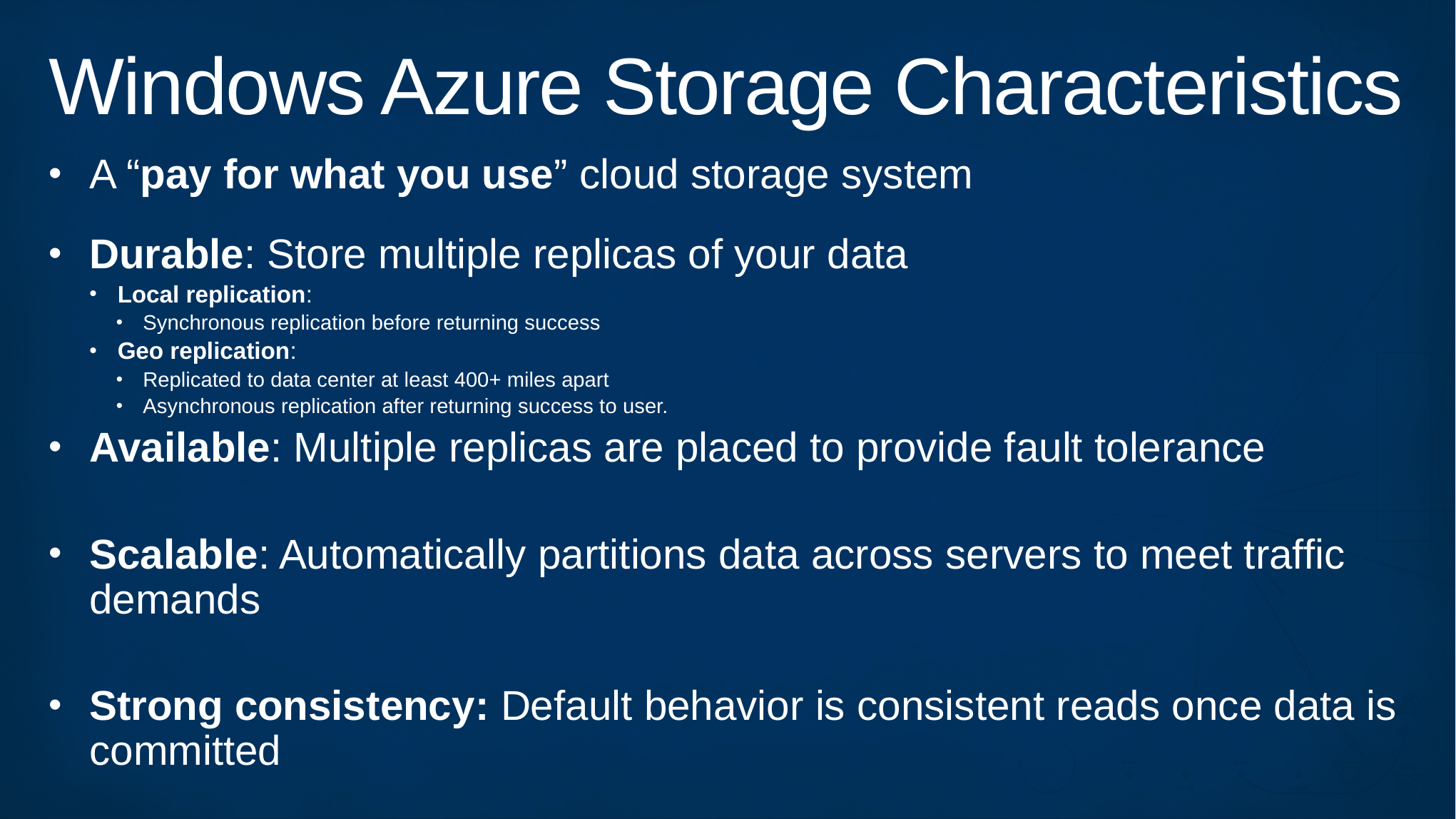

# Windows Azure Storage Characteristics
A “pay for what you use” cloud storage system

Durable: Store multiple replicas of your data
Local replication:
Synchronous replication before returning success
Geo replication:
Replicated to data center at least 400+ miles apart
Asynchronous replication after returning success to user.
Available: Multiple replicas are placed to provide fault tolerance

Scalable: Automatically partitions data across servers to meet traffic demands

Strong consistency: Default behavior is consistent reads once data is committed